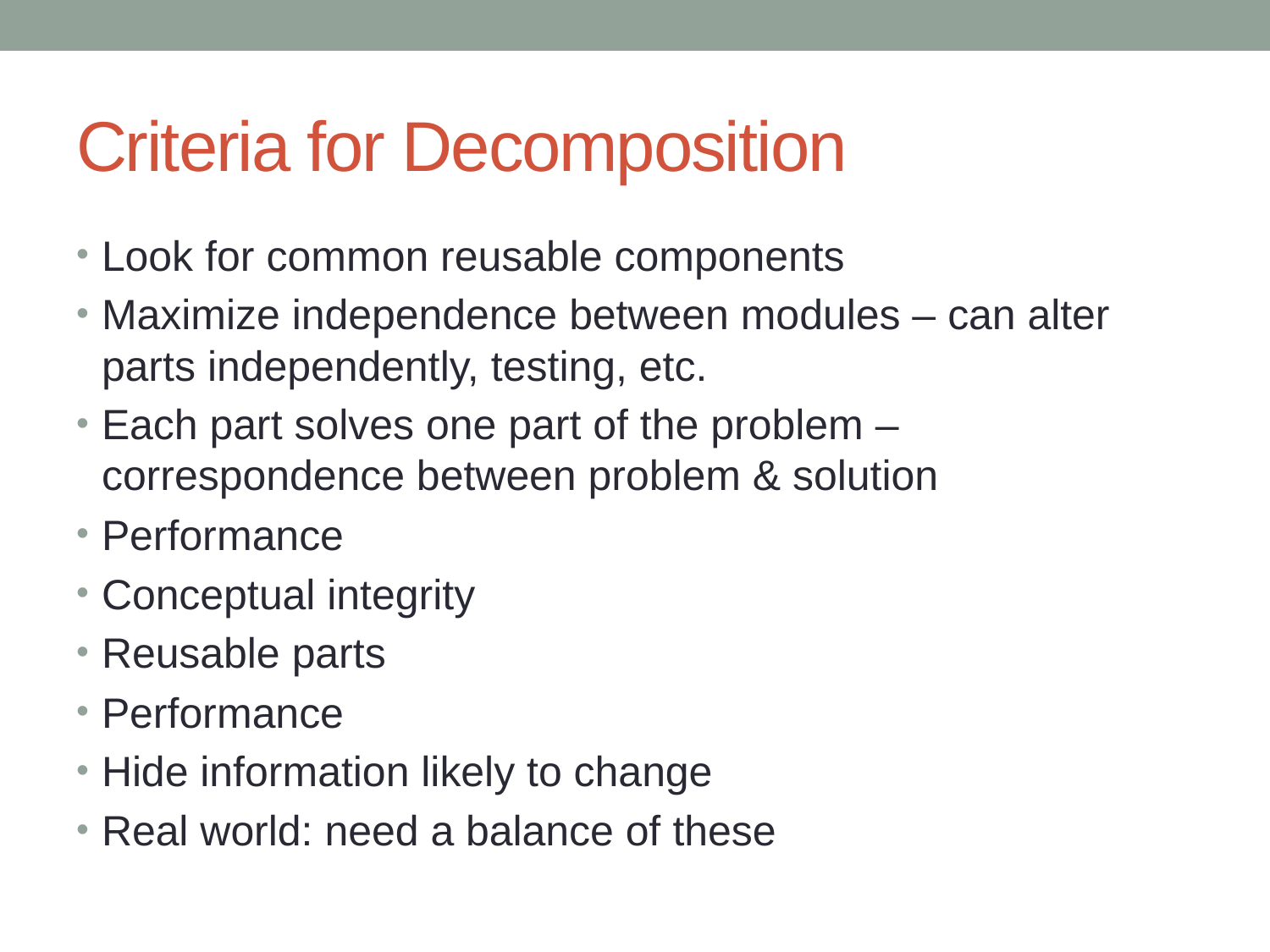

# Criteria for Decomposition
Look for common reusable components
Maximize independence between modules – can alter parts independently, testing, etc.
Each part solves one part of the problem – correspondence between problem & solution
Performance
Conceptual integrity
Reusable parts
Performance
Hide information likely to change
Real world: need a balance of these